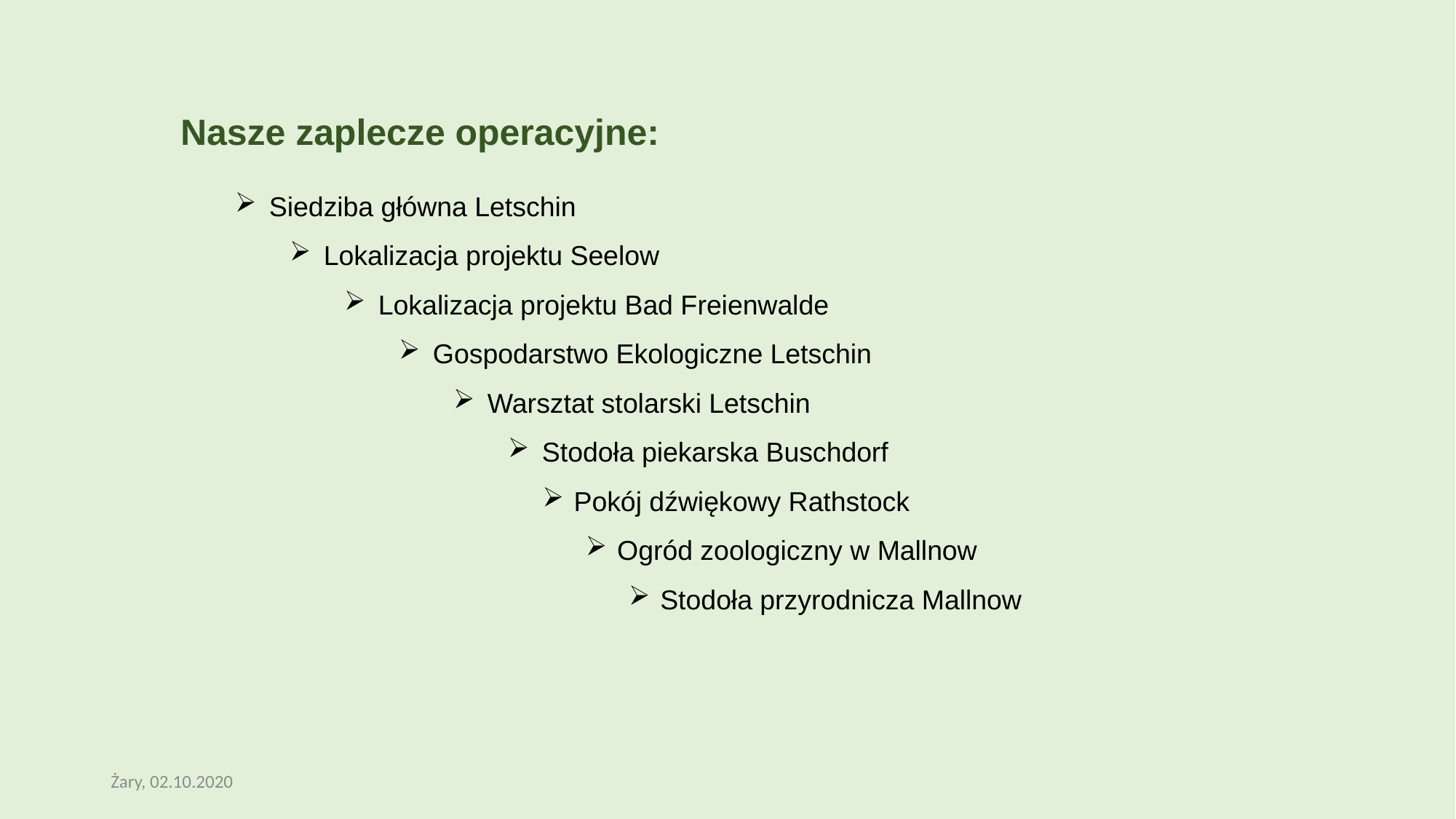

Nasze zaplecze operacyjne:

Siedziba główna Letschin

Lokalizacja projektu Seelow

Lokalizacja projektu Bad Freienwalde

Gospodarstwo Ekologiczne Letschin

Warsztat stolarski Letschin

Stodoła piekarska Buschdorf

Pokój dźwiękowy Rathstock

Ogród zoologiczny w Mallnow

Stodoła przyrodnicza Mallnow

Żary, 02.10.2020